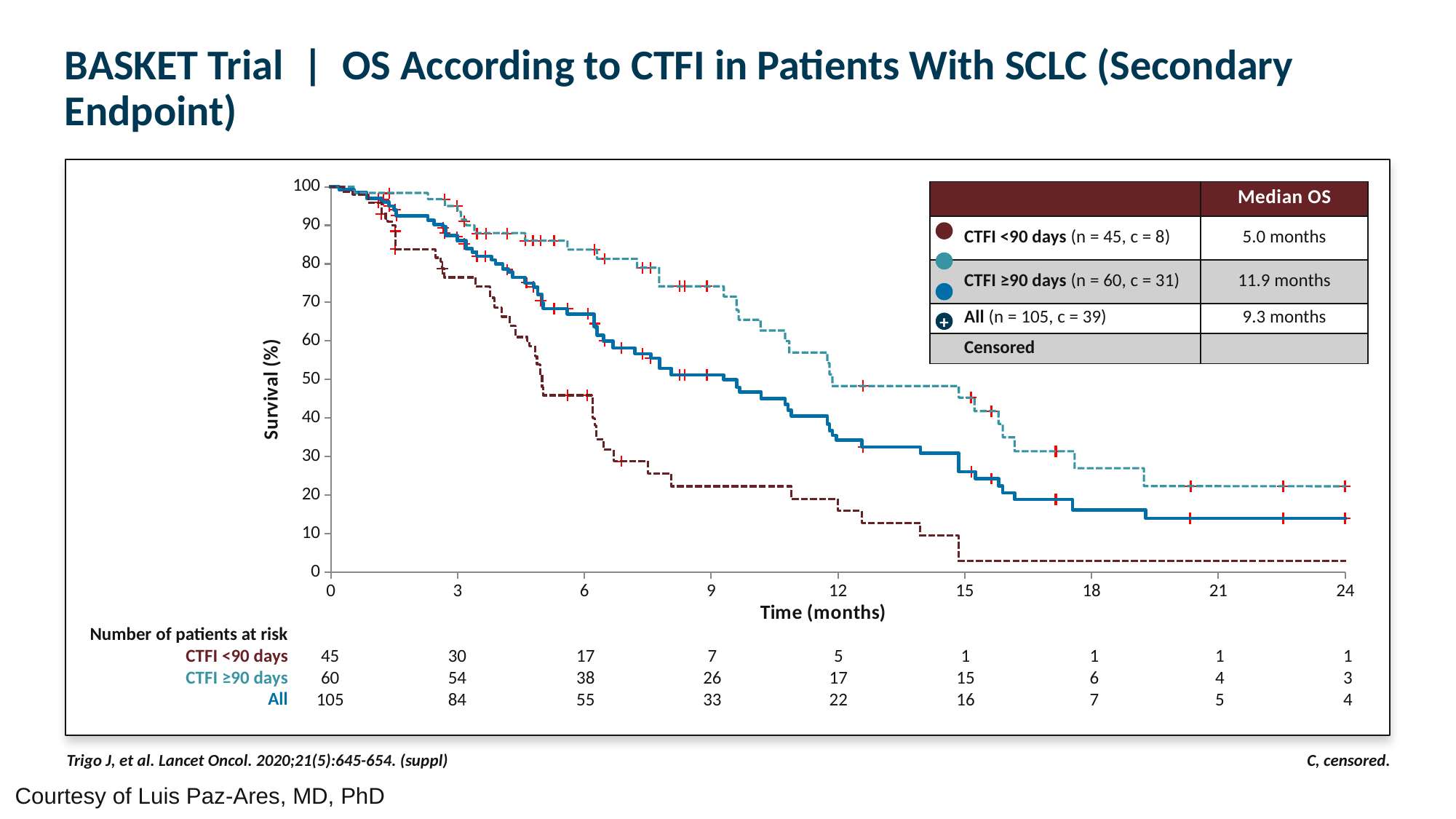

# BASKET Trial  |  OS According to CTFI in Patients With SCLC (Secondary Endpoint)

### Chart

| Category | CTFI <3 months | CTFI >3 months | Total | Censored |
|---|---|---|---|---|
|  | Median OS |
| --- | --- |
| CTFI <90 days (n = 45, c = 8) | 5.0 months |
| CTFI ≥90 days (n = 60, c = 31) | 11.9 months |
| All (n = 105, c = 39) | 9.3 months |
| Censored |  |

+
Number of patients at risk
CTFI <90 days
CTFI ≥90 days
All
45
60
105
30
54
84
17
38
55
7
26
33
5
17
22
1
15
16
1
6
7
1
4
5
1
3
4
Trigo J, et al. Lancet Oncol. 2020;21(5):645-654. (suppl)
C, censored.
Courtesy of Luis Paz-Ares, MD, PhD